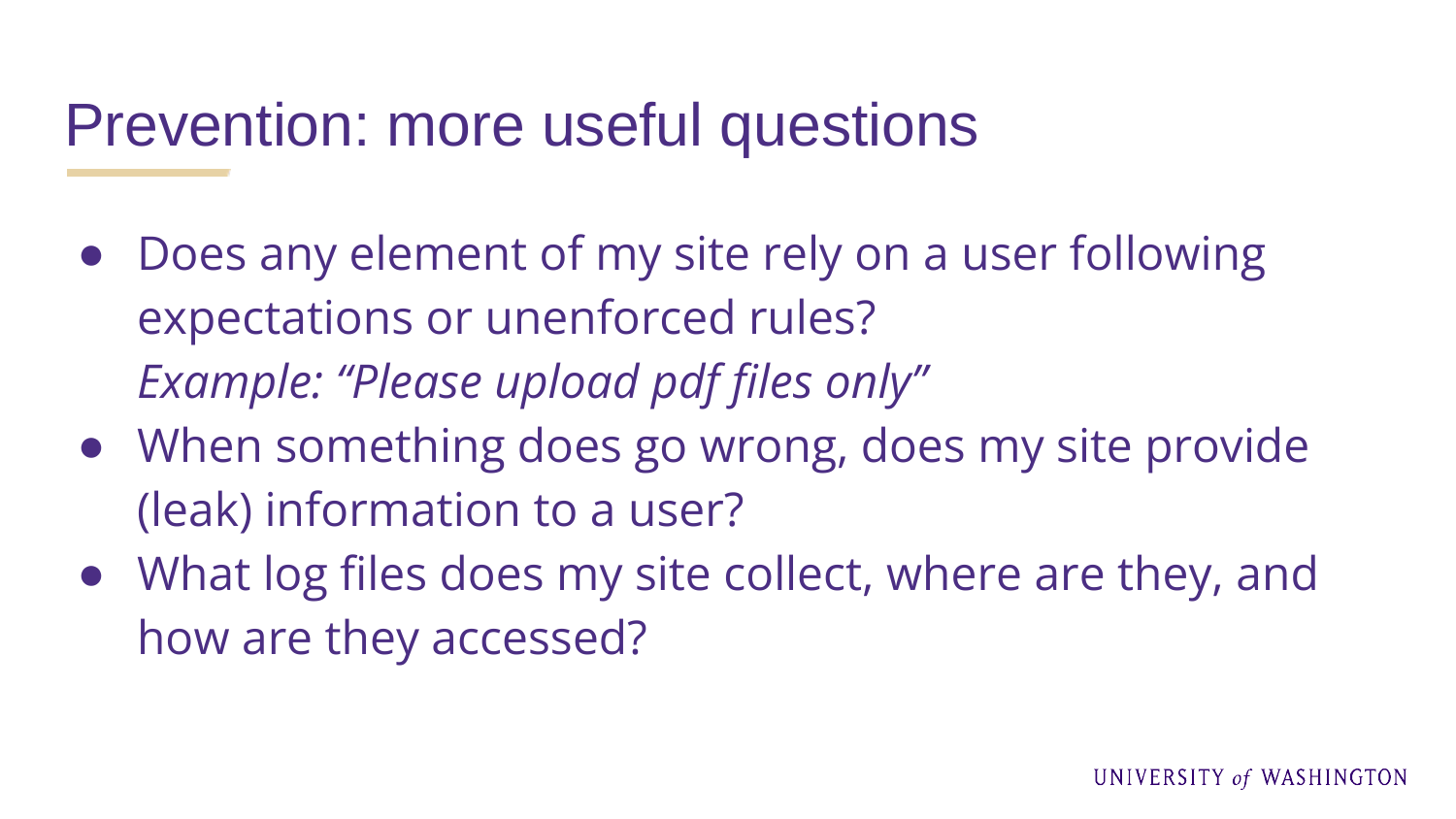

# Prevention: more useful questions
Does any element of my site rely on a user following expectations or unenforced rules?
Example: “Please upload pdf files only”
When something does go wrong, does my site provide (leak) information to a user?
What log files does my site collect, where are they, and how are they accessed?